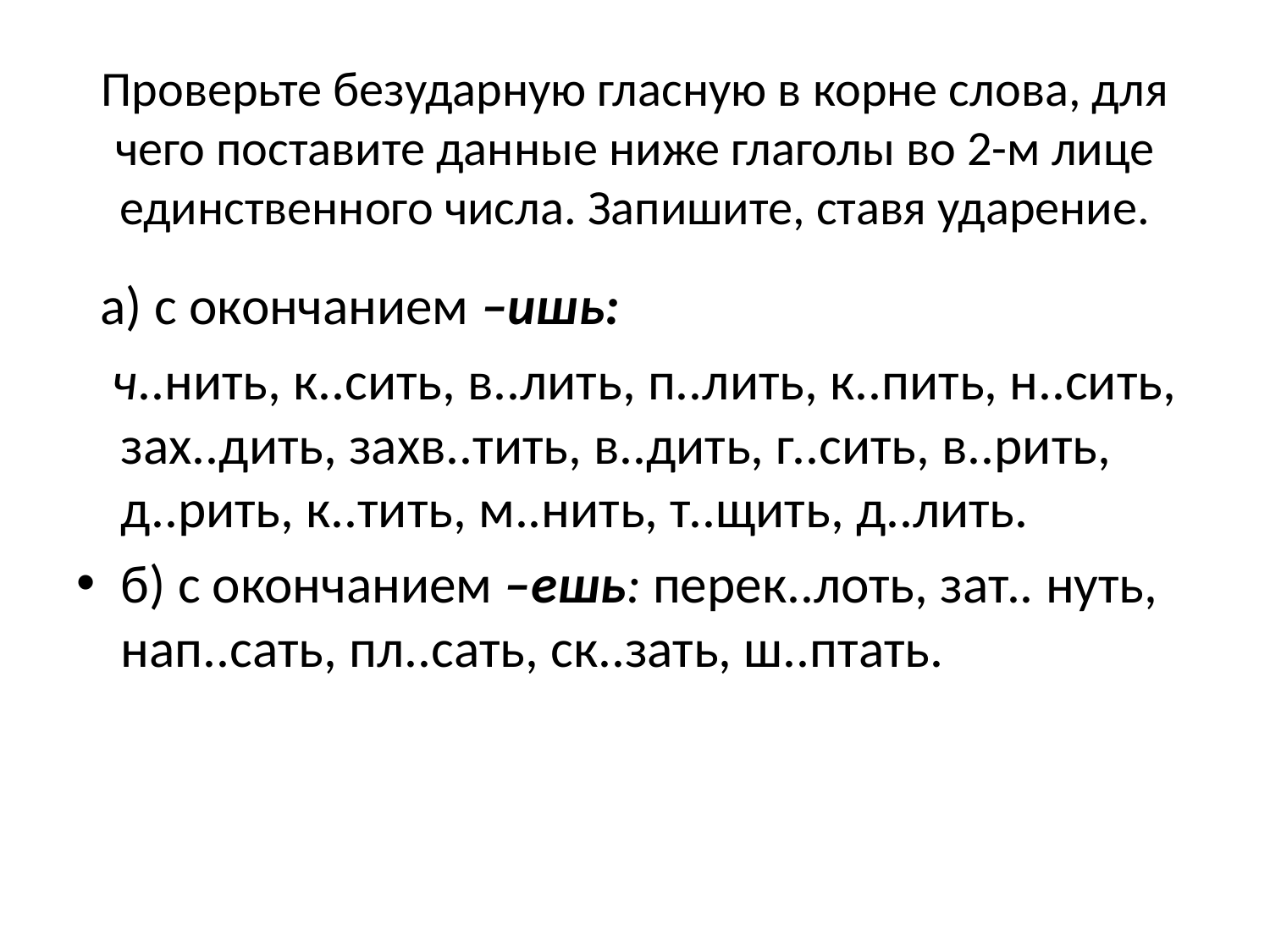

# Проверьте безударную гласную в корне слова, для чего поставите данные ниже глаголы во 2-м лице единственного числа. Запишите, ставя ударение.
  а) с окончанием –ишь:
   ч..нить, к..сить, в..лить, п..лить, к..пить, н..сить, зах..дить, захв..тить, в..дить, г..сить, в..рить, д..рить, к..тить, м..нить, т..щить, д..лить.
б) с окончанием –ешь: перек..лоть, зат.. нуть, нап..сать, пл..сать, ск..зать, ш..птать.